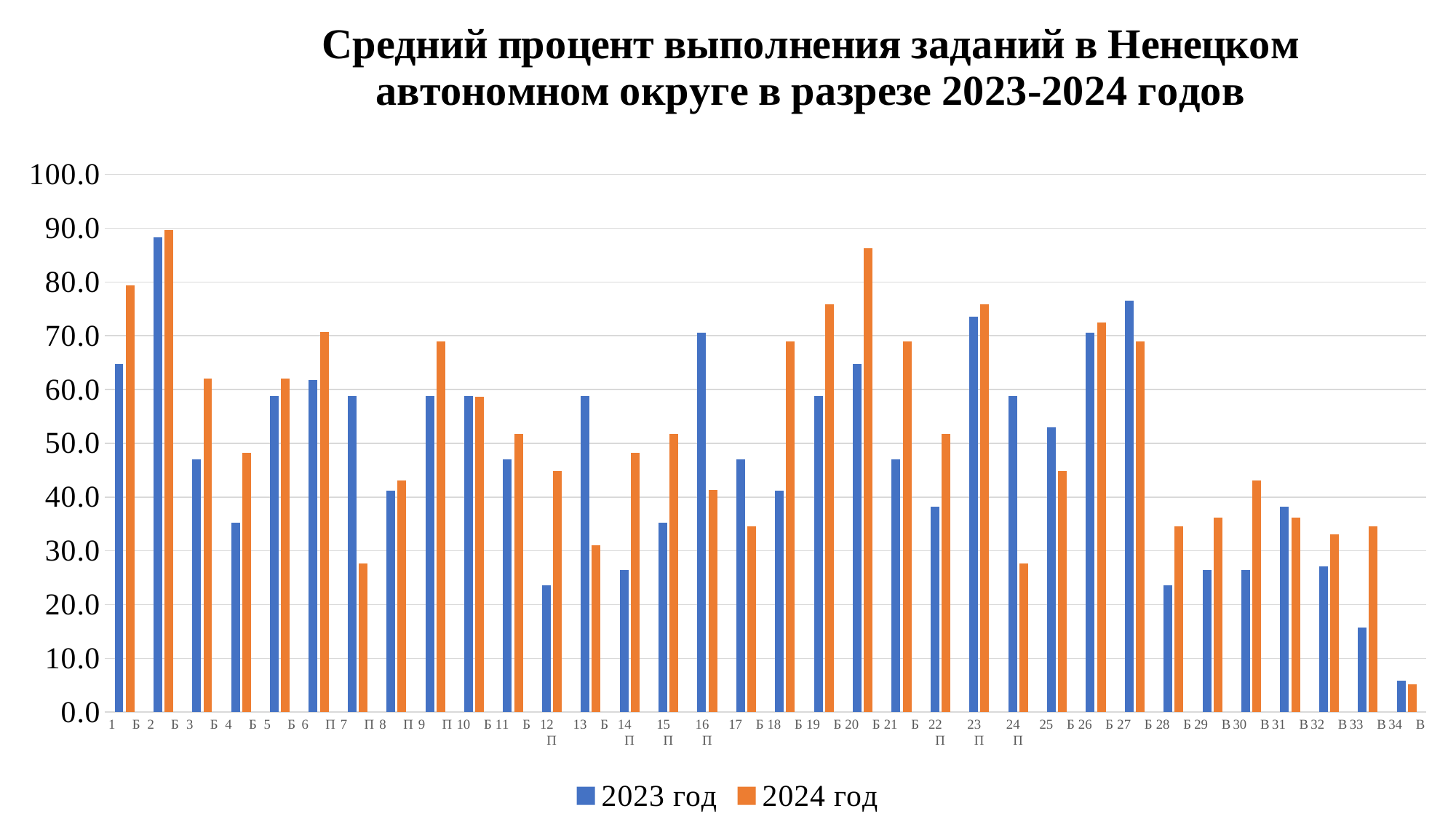

### Chart: Средний процент выполнения заданий в Ненецком автономном округе в разрезе 2023-2024 годов

| Category | 2023 год | 2024 год |
|---|---|---|
| 1     Б | 64.70588235294117 | 79.3103448275862 |
| 2     Б | 88.23529411764706 | 89.65517241379311 |
| 3     Б | 47.05882352941176 | 62.06896551724138 |
| 4     Б | 35.294117647058826 | 48.275862068965516 |
| 5     Б | 58.82352941176471 | 62.06896551724138 |
| 6     П | 61.76470588235294 | 70.6896551724138 |
| 7     П | 58.82352941176471 | 27.586206896551722 |
| 8     П | 41.17647058823529 | 43.103448275862064 |
| 9     П | 58.82352941176471 | 68.96551724137932 |
| 10    Б | 58.82352941176471 | 58.620689655172406 |
| 11    Б | 47.05882352941176 | 51.724137931034484 |
| 12    П | 23.52941176470588 | 44.827586206896555 |
| 13    Б | 58.82352941176471 | 31.03448275862069 |
| 14    П | 26.47058823529412 | 48.275862068965516 |
| 15    П | 35.294117647058826 | 51.724137931034484 |
| 16    П | 70.58823529411765 | 41.37931034482759 |
| 17    Б | 47.05882352941176 | 34.48275862068966 |
| 18    Б | 41.17647058823529 | 68.96551724137932 |
| 19    Б | 58.82352941176471 | 75.86206896551724 |
| 20    Б | 64.70588235294117 | 86.20689655172413 |
| 21    Б | 47.05882352941176 | 68.96551724137932 |
| 22    П | 38.23529411764706 | 51.724137931034484 |
| 23    П | 73.52941176470588 | 75.86206896551724 |
| 24    П | 58.82352941176471 | 27.586206896551722 |
| 25    Б | 52.94117647058824 | 44.827586206896555 |
| 26    Б | 70.58823529411765 | 72.41379310344827 |
| 27    Б | 76.47058823529412 | 68.96551724137932 |
| 28    Б | 23.52941176470588 | 34.48275862068966 |
| 29    В | 26.47058823529412 | 36.206896551724135 |
| 30    В | 26.47058823529412 | 43.103448275862064 |
| 31    В | 38.23529411764706 | 36.206896551724135 |
| 32    В | 27.058823529411764 | 33.10344827586207 |
| 33    В | 15.686274509803921 | 34.48275862068966 |
| 34    В | 5.88235294117647 | 5.172413793103448 |